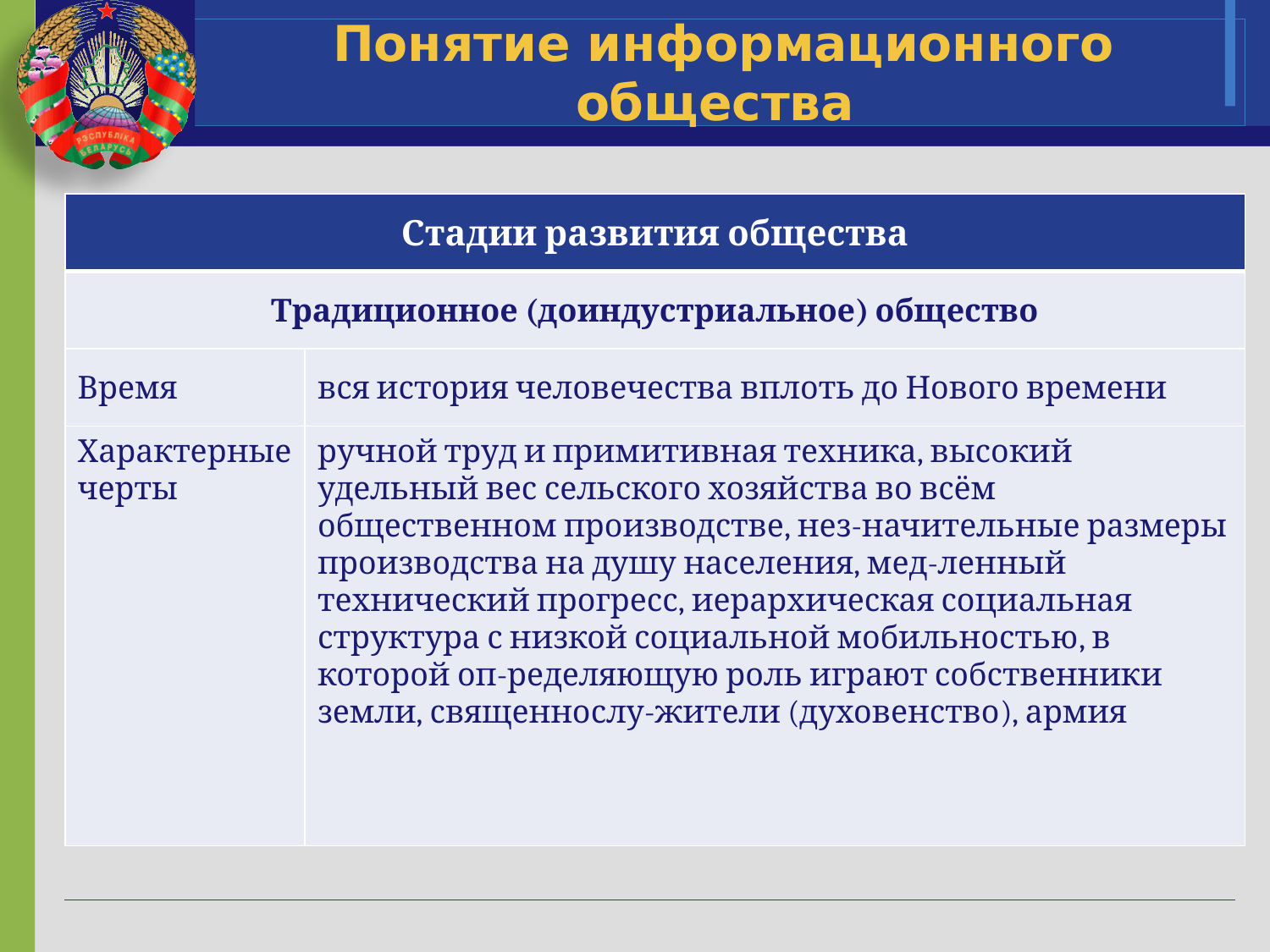

# Понятие информационного общества
| Стадии развития общества |  |
| --- | --- |
| Традиционное (доиндустриальное) общество |  |
| Время | вся история человечества вплоть до Нового времени |
| Характерные черты | ручной труд и примитивная техника, высокий удельный вес сельского хозяйства во всём общественном производстве, нез-начительные размеры производства на душу населения, мед-ленный технический прогресс, иерархическая социальная структура с низкой социальной мобильностью, в которой оп-ределяющую роль играют собственники земли, священнослу-жители (духовенство), армия |